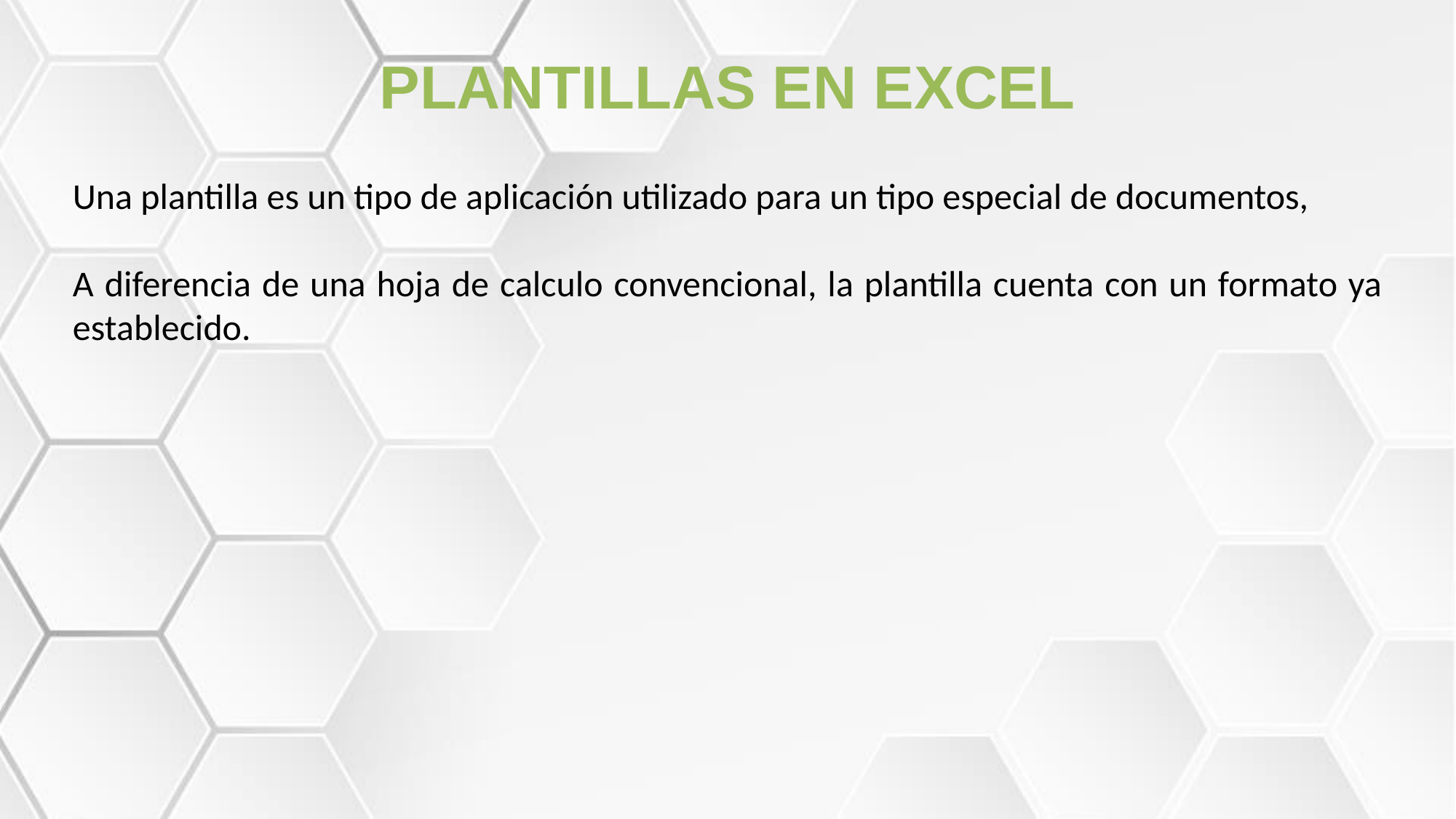

# PLANTILLAS EN EXCEL
Una plantilla es un tipo de aplicación utilizado para un tipo especial de documentos,

A diferencia de una hoja de calculo convencional, la plantilla cuenta con un formato ya establecido.